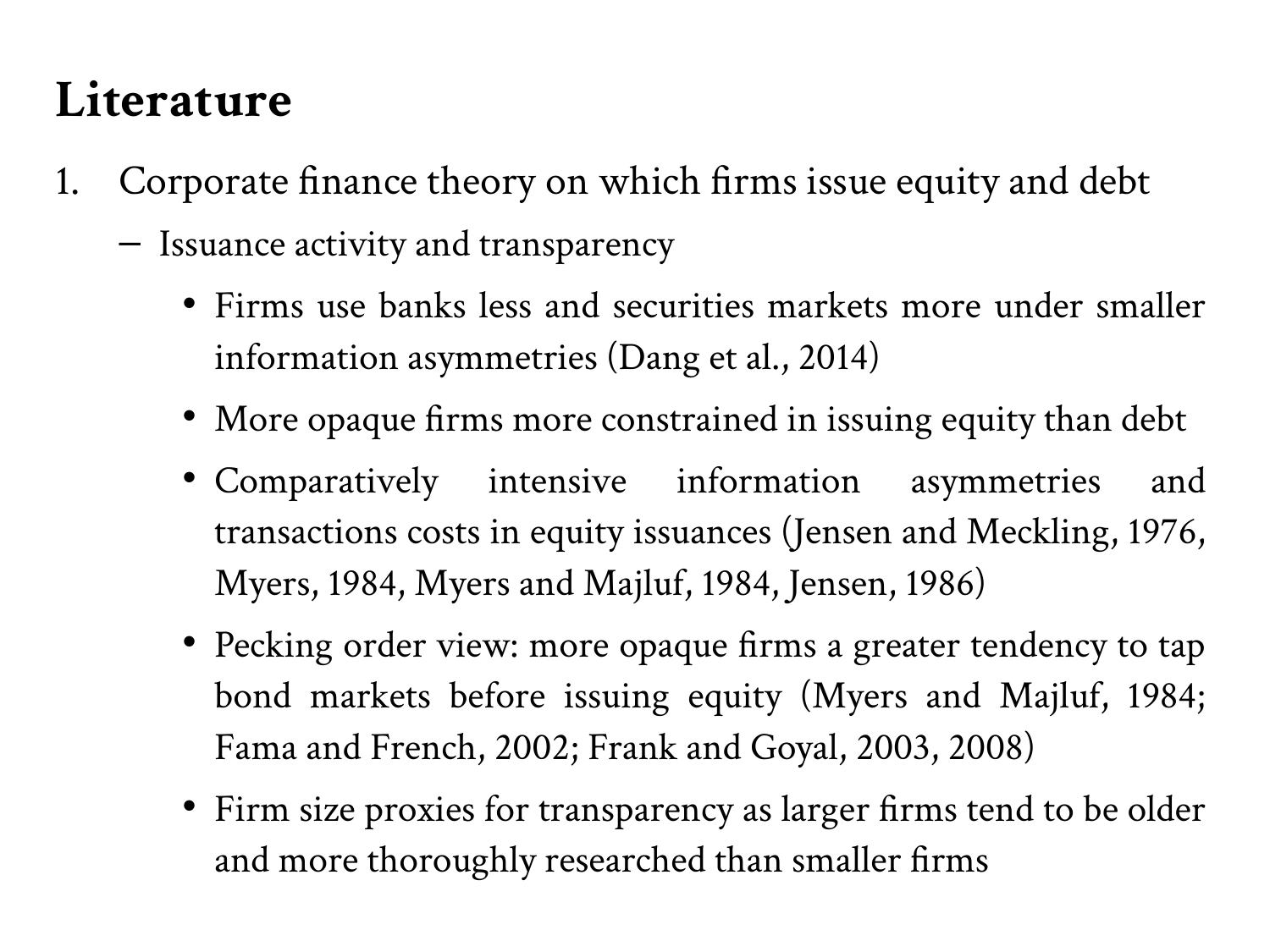

# Literature
Corporate finance theory on which firms issue equity and debt
Issuance activity and transparency
Firms use banks less and securities markets more under smaller information asymmetries (Dang et al., 2014)
More opaque firms more constrained in issuing equity than debt
Comparatively intensive information asymmetries and transactions costs in equity issuances (Jensen and Meckling, 1976, Myers, 1984, Myers and Majluf, 1984, Jensen, 1986)
Pecking order view: more opaque firms a greater tendency to tap bond markets before issuing equity (Myers and Majluf, 1984; Fama and French, 2002; Frank and Goyal, 2003, 2008)
Firm size proxies for transparency as larger firms tend to be older and more thoroughly researched than smaller firms